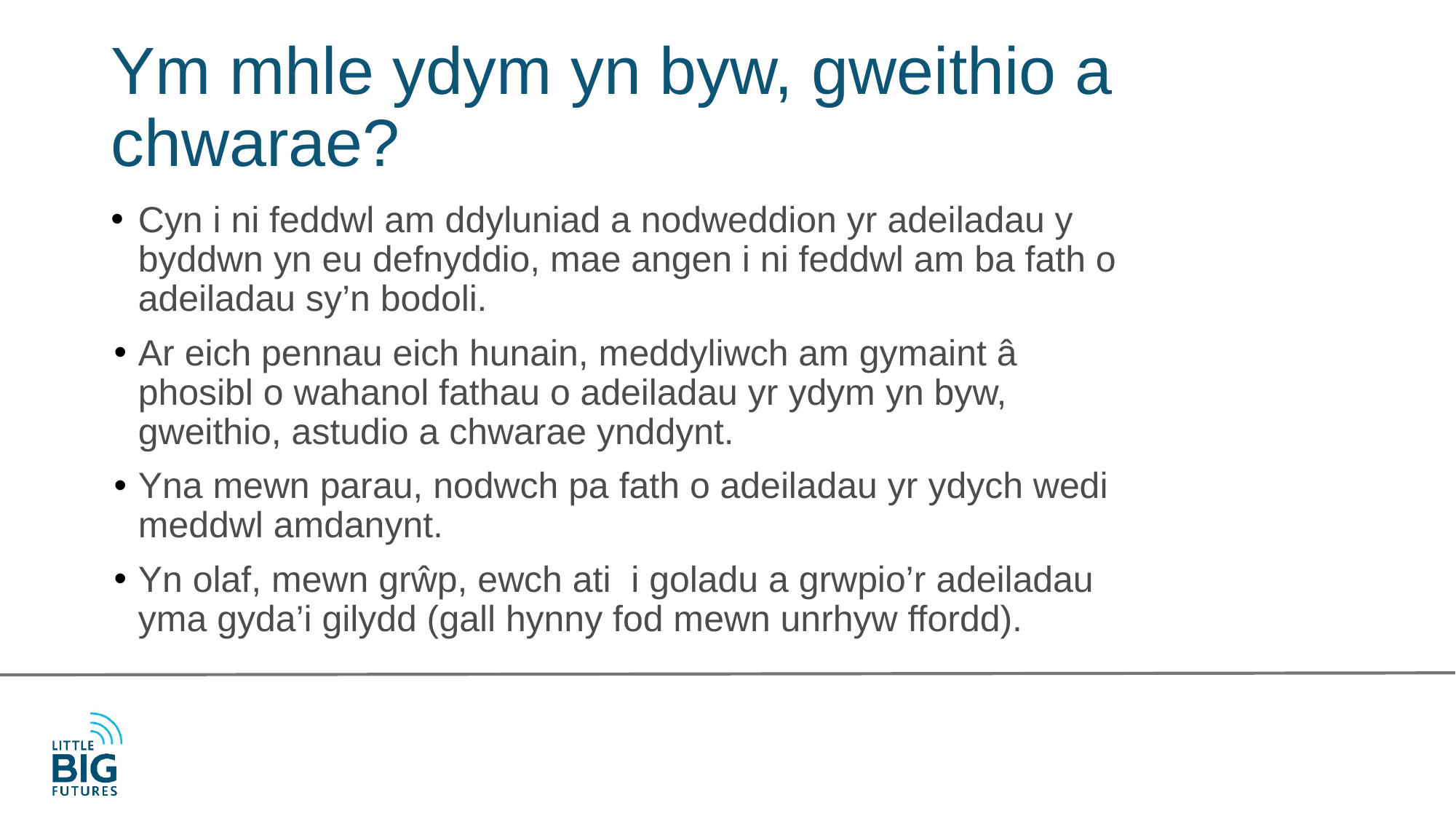

# Ym mhle ydym yn byw, gweithio a chwarae?
Cyn i ni feddwl am ddyluniad a nodweddion yr adeiladau y byddwn yn eu defnyddio, mae angen i ni feddwl am ba fath o adeiladau sy’n bodoli.
Ar eich pennau eich hunain, meddyliwch am gymaint â phosibl o wahanol fathau o adeiladau yr ydym yn byw, gweithio, astudio a chwarae ynddynt.
Yna mewn parau, nodwch pa fath o adeiladau yr ydych wedi meddwl amdanynt.
Yn olaf, mewn grŵp, ewch ati  i goladu a grwpio’r adeiladau yma gyda’i gilydd (gall hynny fod mewn unrhyw ffordd).